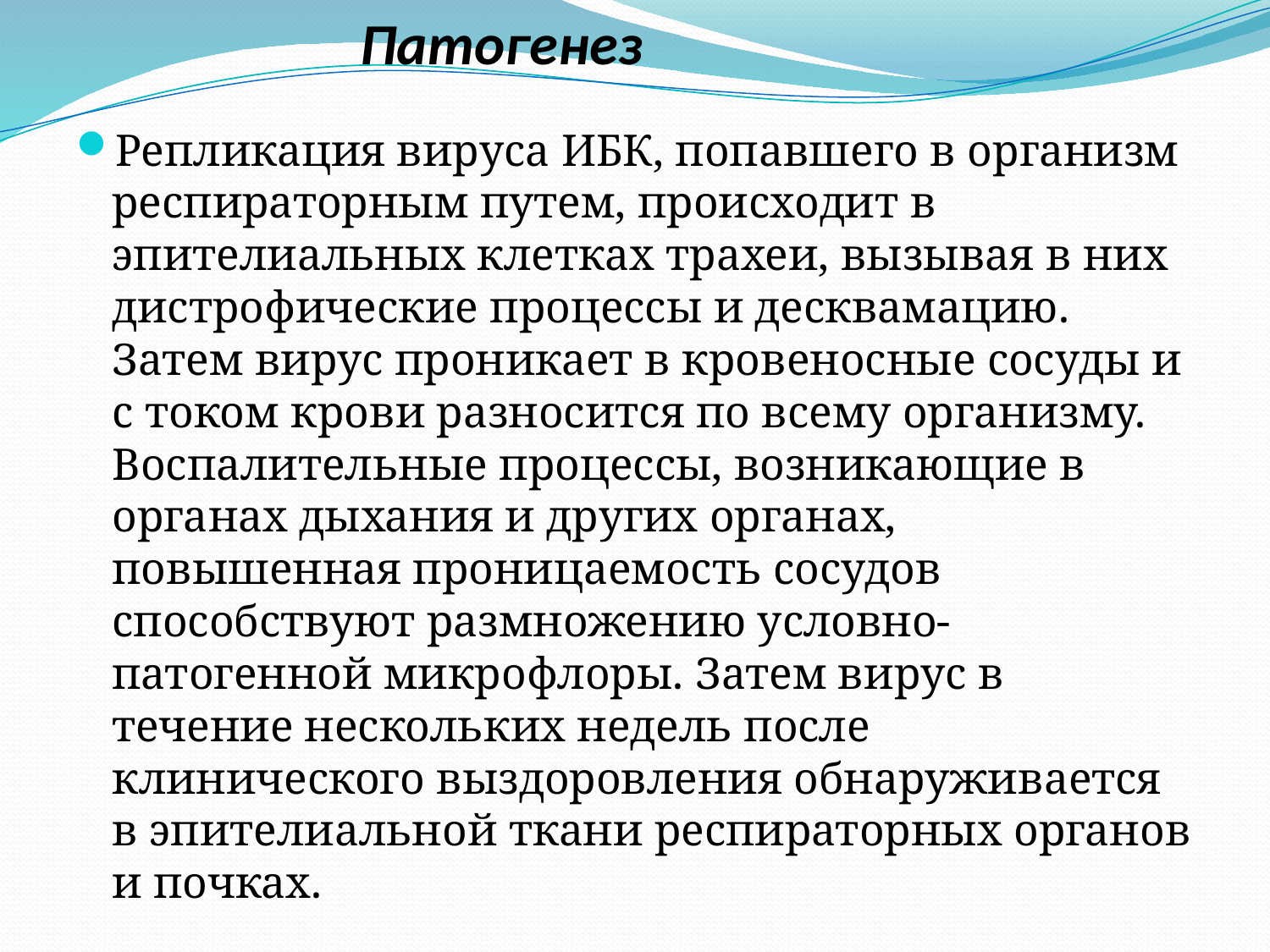

# Патогенез
Репликация вируса ИБК, попавшего в организм респираторным путем, происходит в эпителиальных клетках трахеи, вызывая в них дистрофические процессы и десквамацию. Затем вирус проникает в кровеносные сосуды и с током крови разносится по всему организму. Воспалительные процессы, возникающие в органах дыхания и других органах, повышенная проницаемость сосудов способствуют размножению условно-патогенной микрофлоры. Затем вирус в течение нескольких недель после клинического выздоровления обнаруживается в эпителиальной ткани респираторных органов и почках.